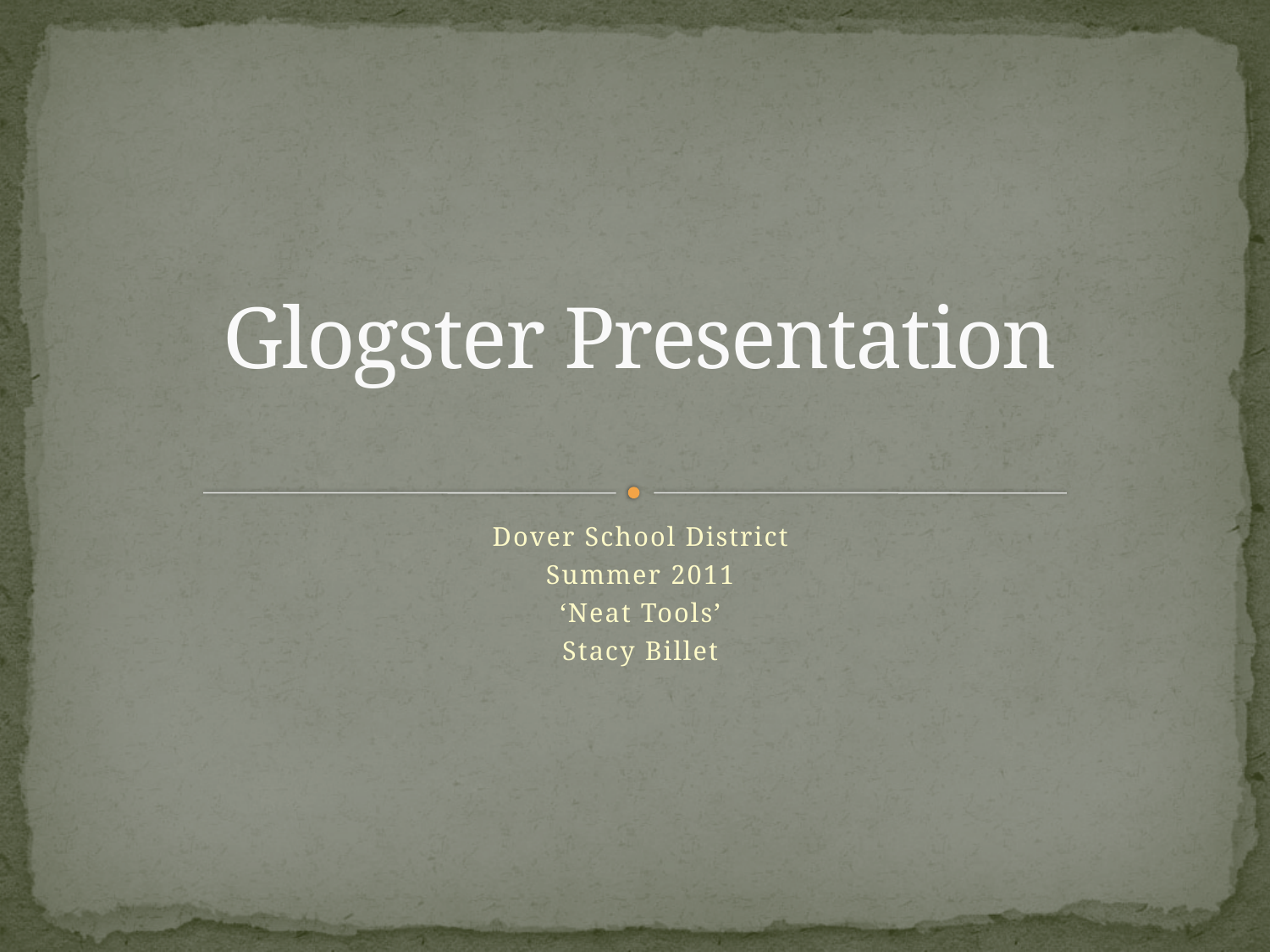

# Glogster Presentation
Dover School District
Summer 2011
‘Neat Tools’
Stacy Billet